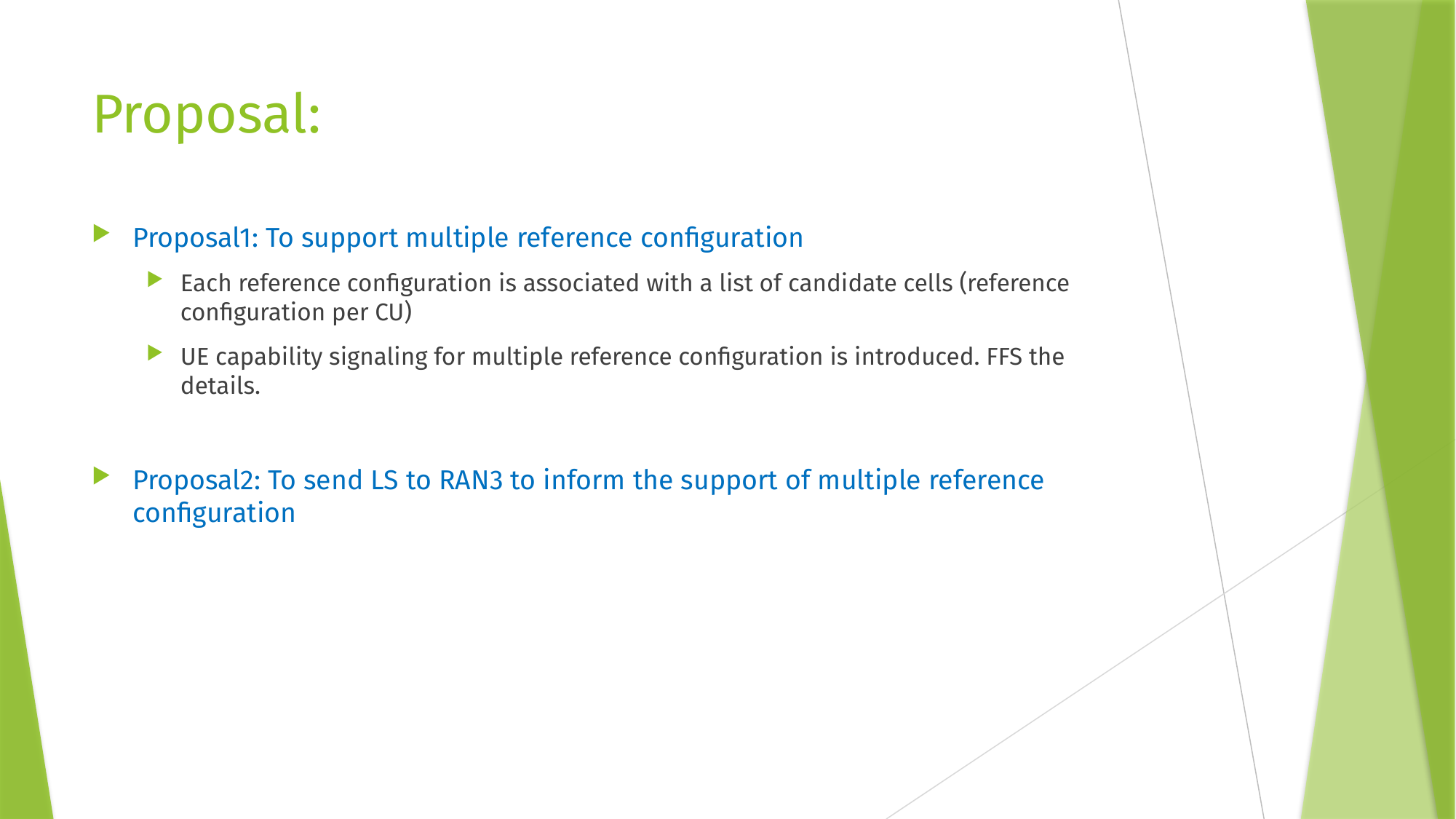

# Proposal:
Proposal1: To support multiple reference configuration
Each reference configuration is associated with a list of candidate cells (reference configuration per CU)
UE capability signaling for multiple reference configuration is introduced. FFS the details.

Proposal2: To send LS to RAN3 to inform the support of multiple reference configuration